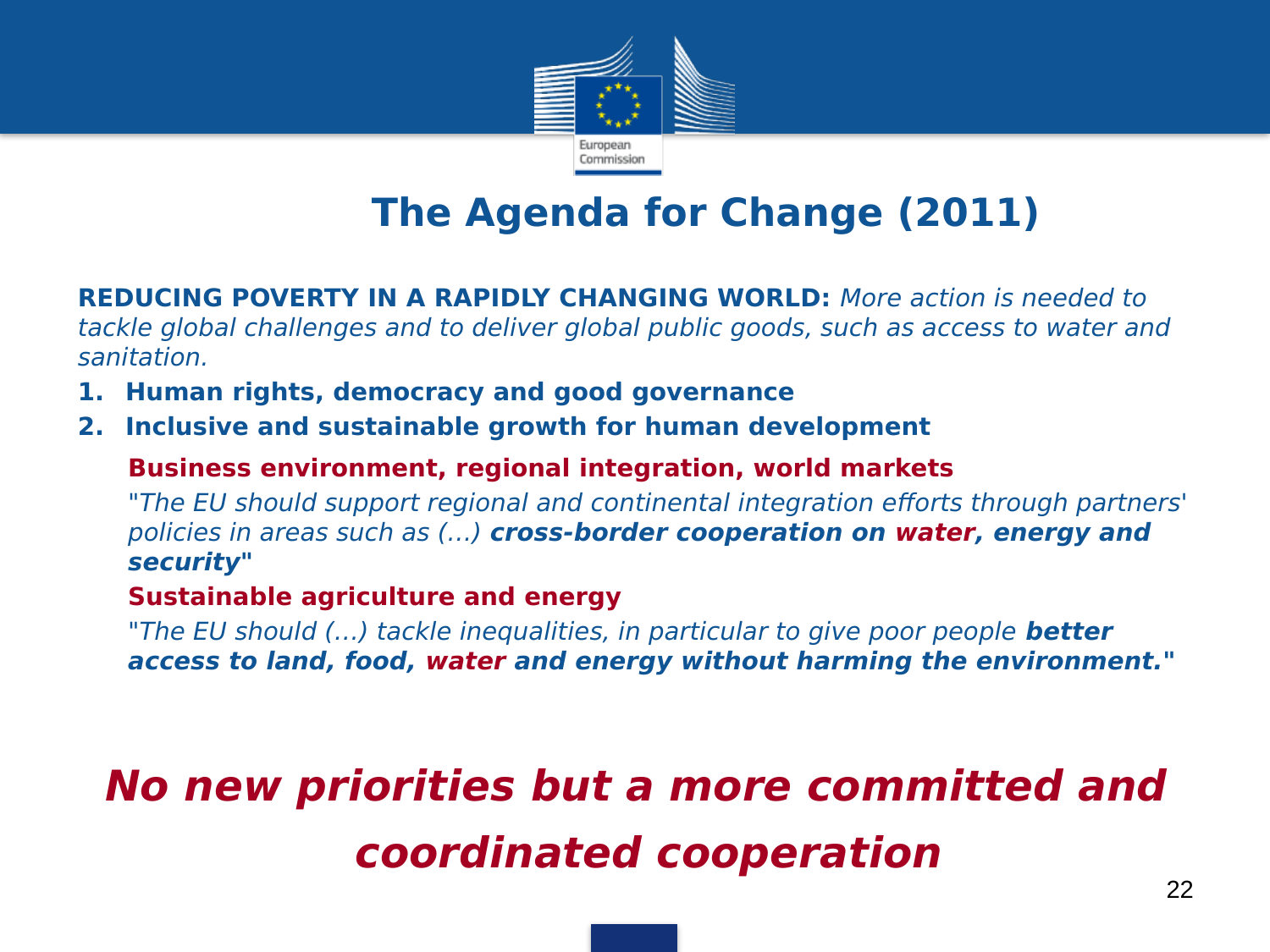

# The Agenda for Change (2011)
REDUCING POVERTY IN A RAPIDLY CHANGING WORLD: More action is needed to tackle global challenges and to deliver global public goods, such as access to water and sanitation.
Human rights, democracy and good governance
Inclusive and sustainable growth for human development
Business environment, regional integration, world markets
"The EU should support regional and continental integration efforts through partners' policies in areas such as (…) cross-border cooperation on water, energy and security"
Sustainable agriculture and energy
"The EU should (…) tackle inequalities, in particular to give poor people better access to land, food, water and energy without harming the environment."

No new priorities but a more committed and coordinated cooperation
22